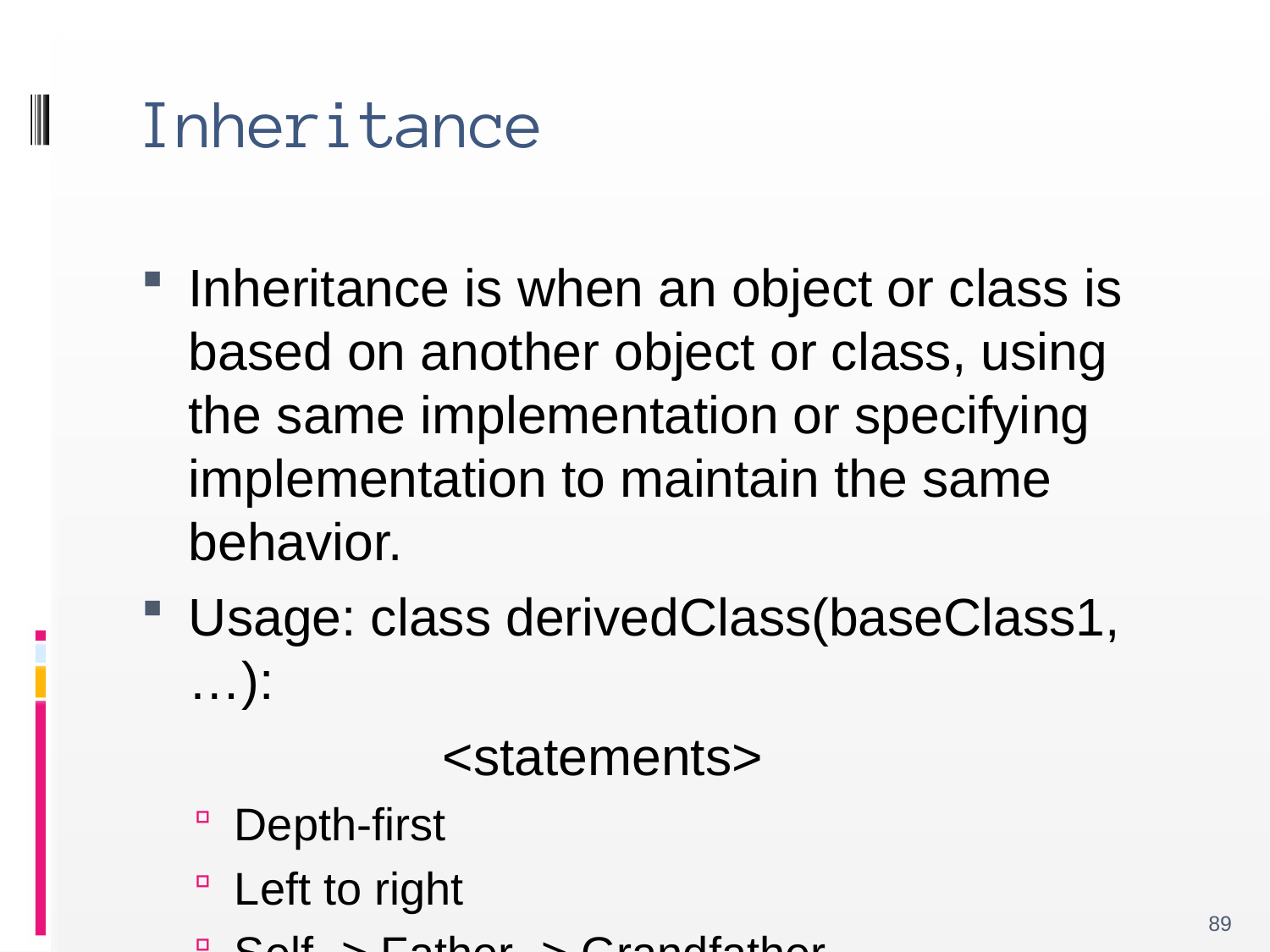

# Inheritance
Inheritance is when an object or class is based on another object or class, using the same implementation or specifying implementation to maintain the same behavior.
Usage: class derivedClass(baseClass1,…):
			<statements>
Depth-first
Left to right
Self -> Father -> Grandfather
89